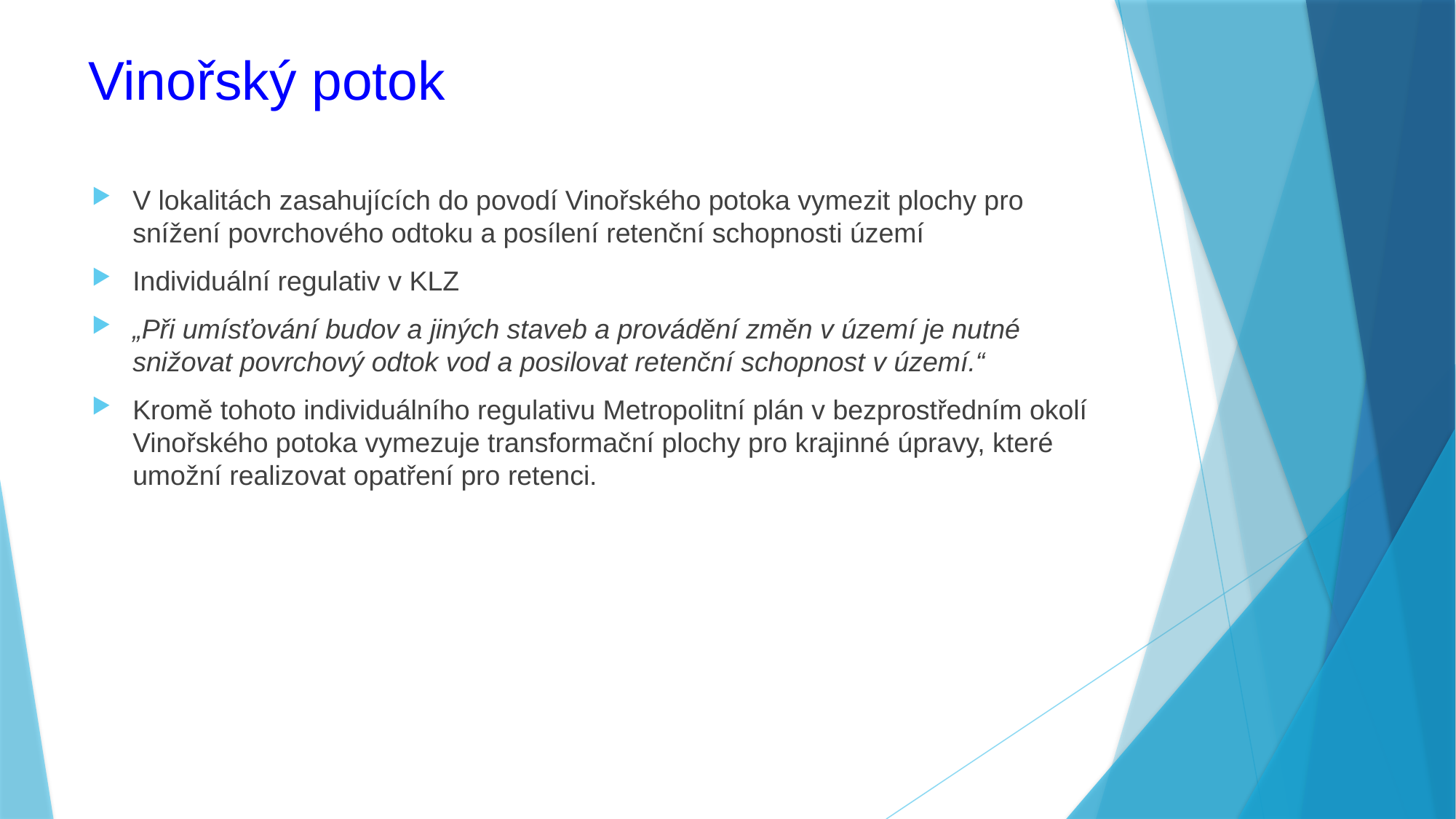

# Vinořský potok
V lokalitách zasahujících do povodí Vinořského potoka vymezit plochy pro snížení povrchového odtoku a posílení retenční schopnosti území
Individuální regulativ v KLZ
„Při umísťování budov a jiných staveb a provádění změn v území je nutné snižovat povrchový odtok vod a posilovat retenční schopnost v území.“
Kromě tohoto individuálního regulativu Metropolitní plán v bezprostředním okolí Vinořského potoka vymezuje transformační plochy pro krajinné úpravy, které umožní realizovat opatření pro retenci.